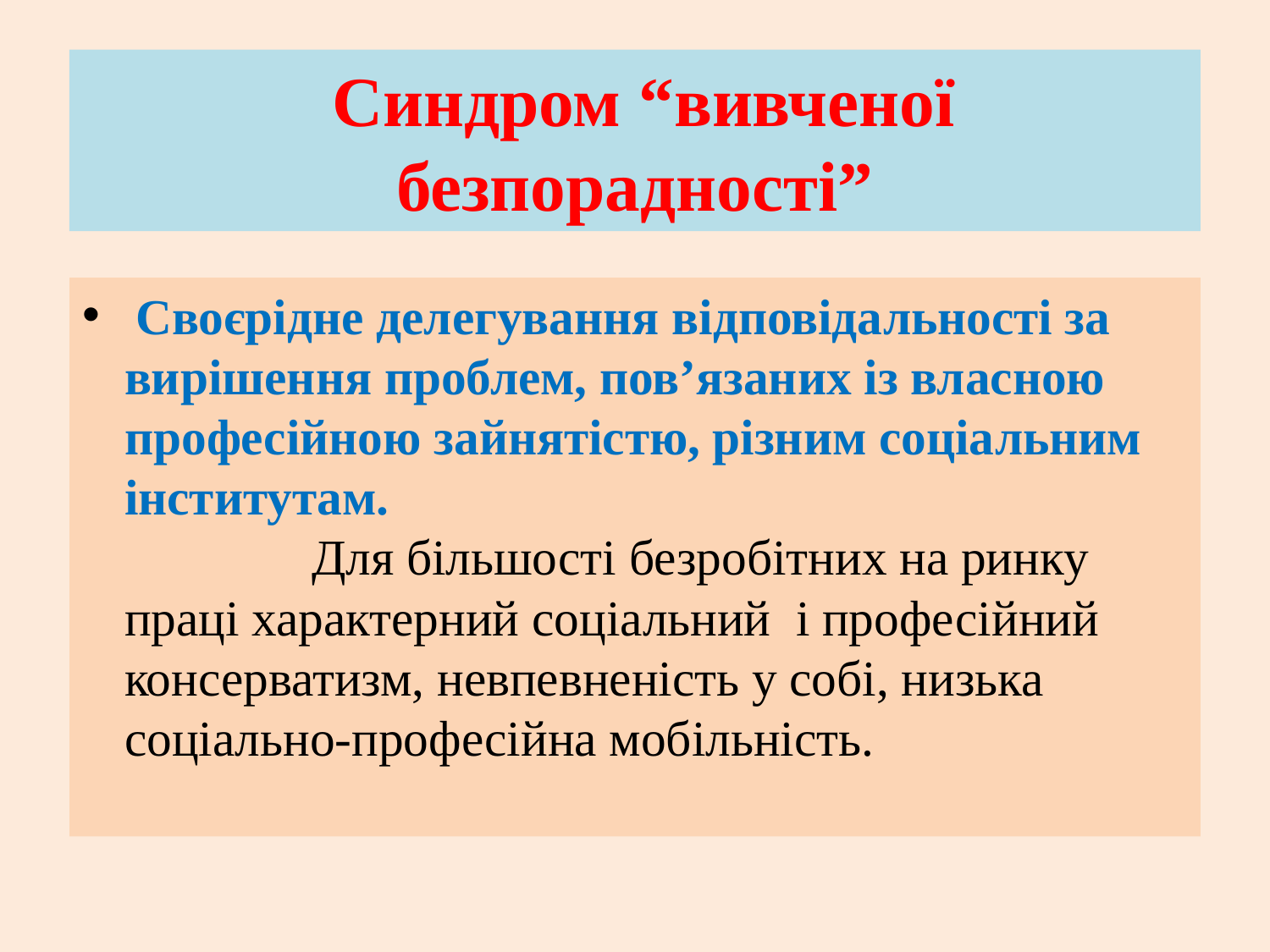

Синдром “вивченої безпорадності”
 Своєрідне делегування відповідальності за вирішення проблем, пов’язаних із власною професійною зайнятістю, різним соціальним інститутам.                                                                               Для більшості безробітних на ринку праці характерний соціальний  і професійний консерватизм, невпевненість у собі, низька соціально-професійна мобільність.